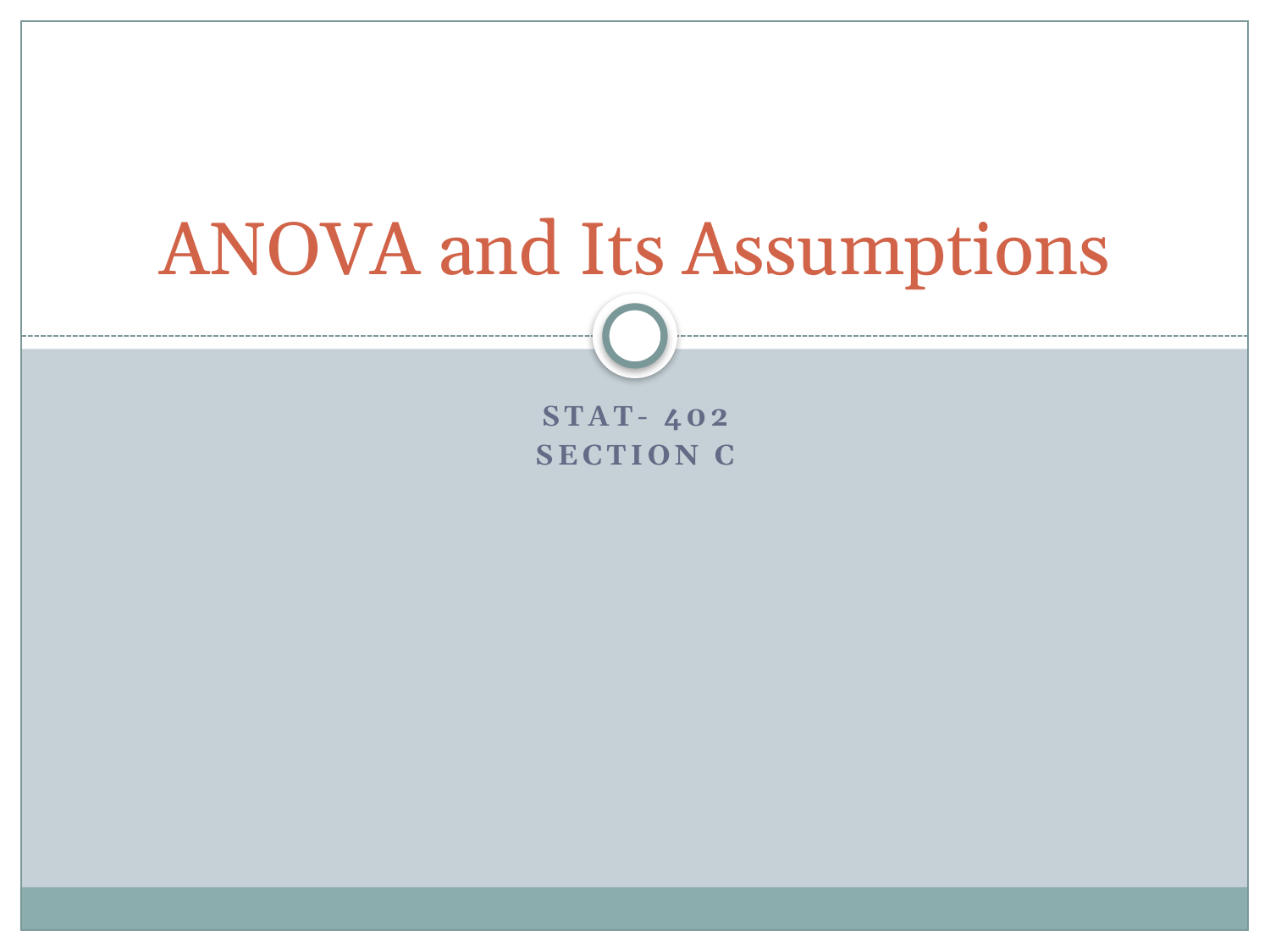

# ANOVA and Its Assumptions
STAT- 402
Section C